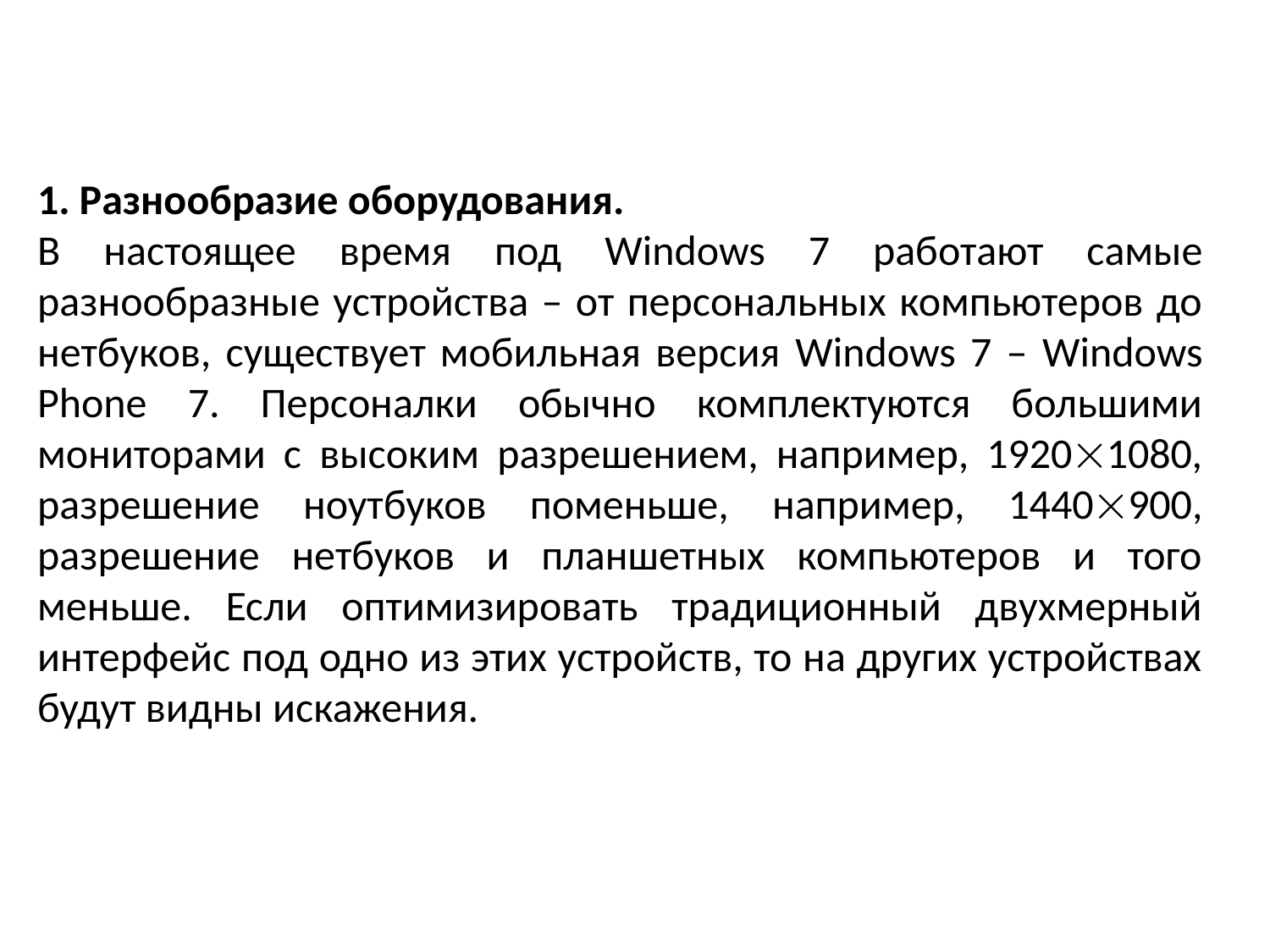

1. Разнообразие оборудования.
В настоящее время под Windows 7 работают самые разнообразные устройства – от персональных компьютеров до нетбуков, существует мобильная версия Windows 7 – Windows Phone 7. Персоналки обычно комплектуются большими мониторами с высоким разрешением, например, 1920×1080, разрешение ноутбуков поменьше, например, 1440×900, разрешение нетбуков и планшетных компьютеров и того меньше. Если оптимизировать традиционный двухмерный интерфейс под одно из этих устройств, то на других устройствах будут видны искажения.